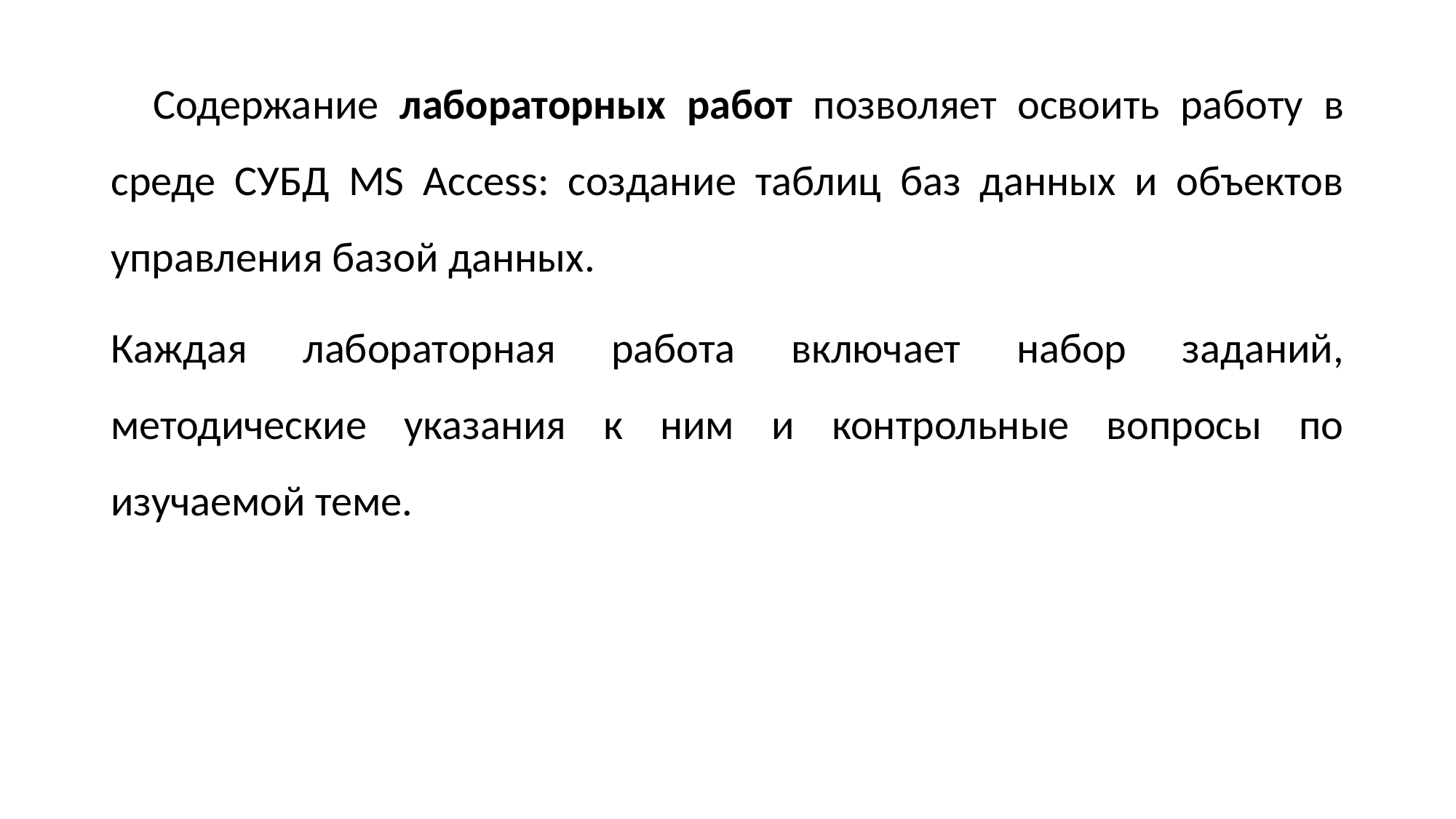

Содержание лабораторных работ позволяет освоить работу в среде СУБД MS Access: создание таблиц баз данных и объектов управления базой данных.
Каждая лабораторная работа включает набор заданий, методические указания к ним и контрольные вопросы по изучаемой теме.